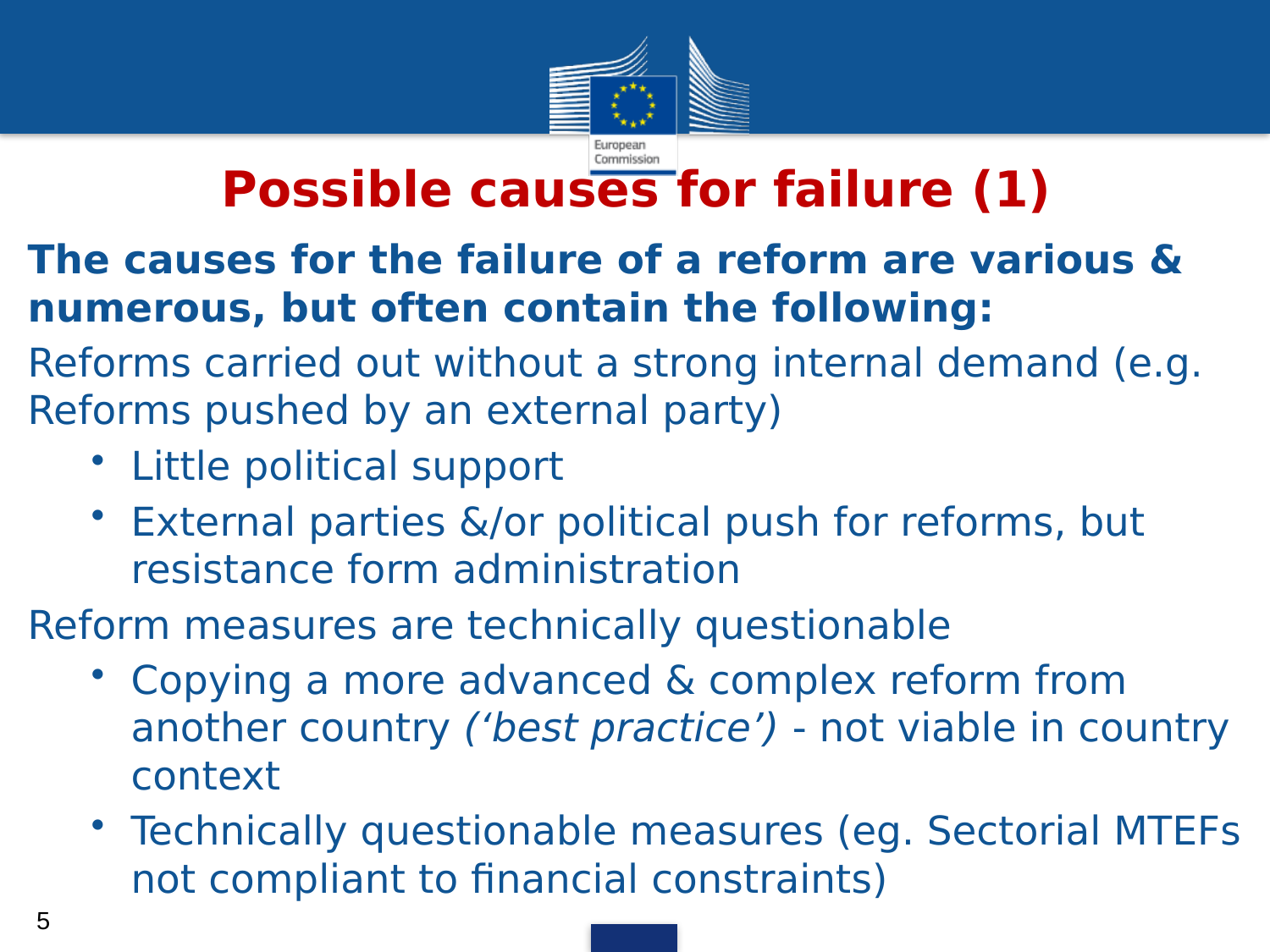

# Possible causes for failure (1)
The causes for the failure of a reform are various & numerous, but often contain the following:
Reforms carried out without a strong internal demand (e.g. Reforms pushed by an external party)
Little political support
External parties &/or political push for reforms, but resistance form administration
Reform measures are technically questionable
Copying a more advanced & complex reform from another country (‘best practice’) - not viable in country context
Technically questionable measures (eg. Sectorial MTEFs not compliant to financial constraints)

5